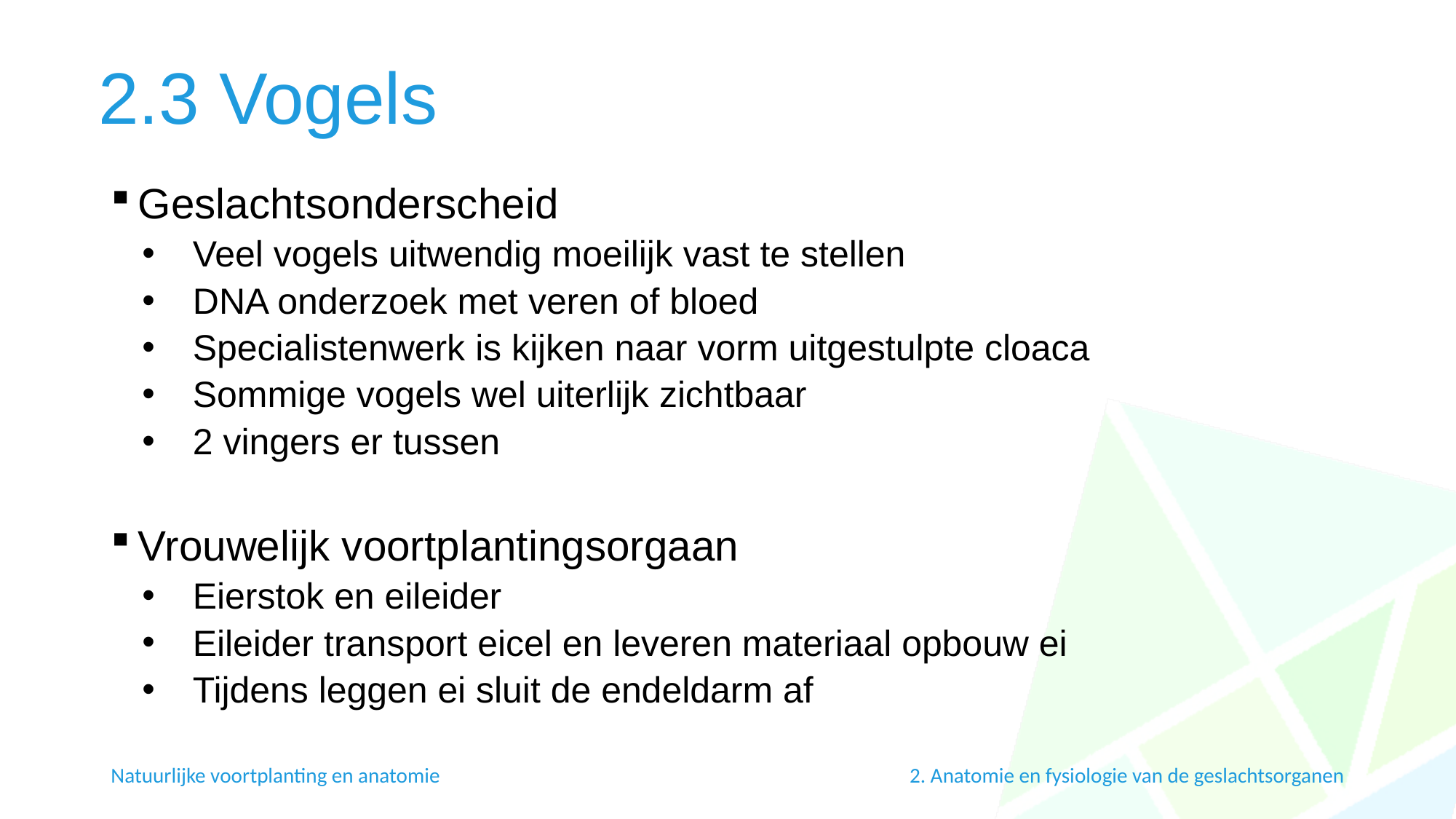

# 2.3 Vogels
Geslachtsonderscheid
Veel vogels uitwendig moeilijk vast te stellen
DNA onderzoek met veren of bloed
Specialistenwerk is kijken naar vorm uitgestulpte cloaca
Sommige vogels wel uiterlijk zichtbaar
2 vingers er tussen

Vrouwelijk voortplantingsorgaan
Eierstok en eileider
Eileider transport eicel en leveren materiaal opbouw ei
Tijdens leggen ei sluit de endeldarm af

Natuurlijke voortplanting en anatomie
2. Anatomie en fysiologie van de geslachtsorganen